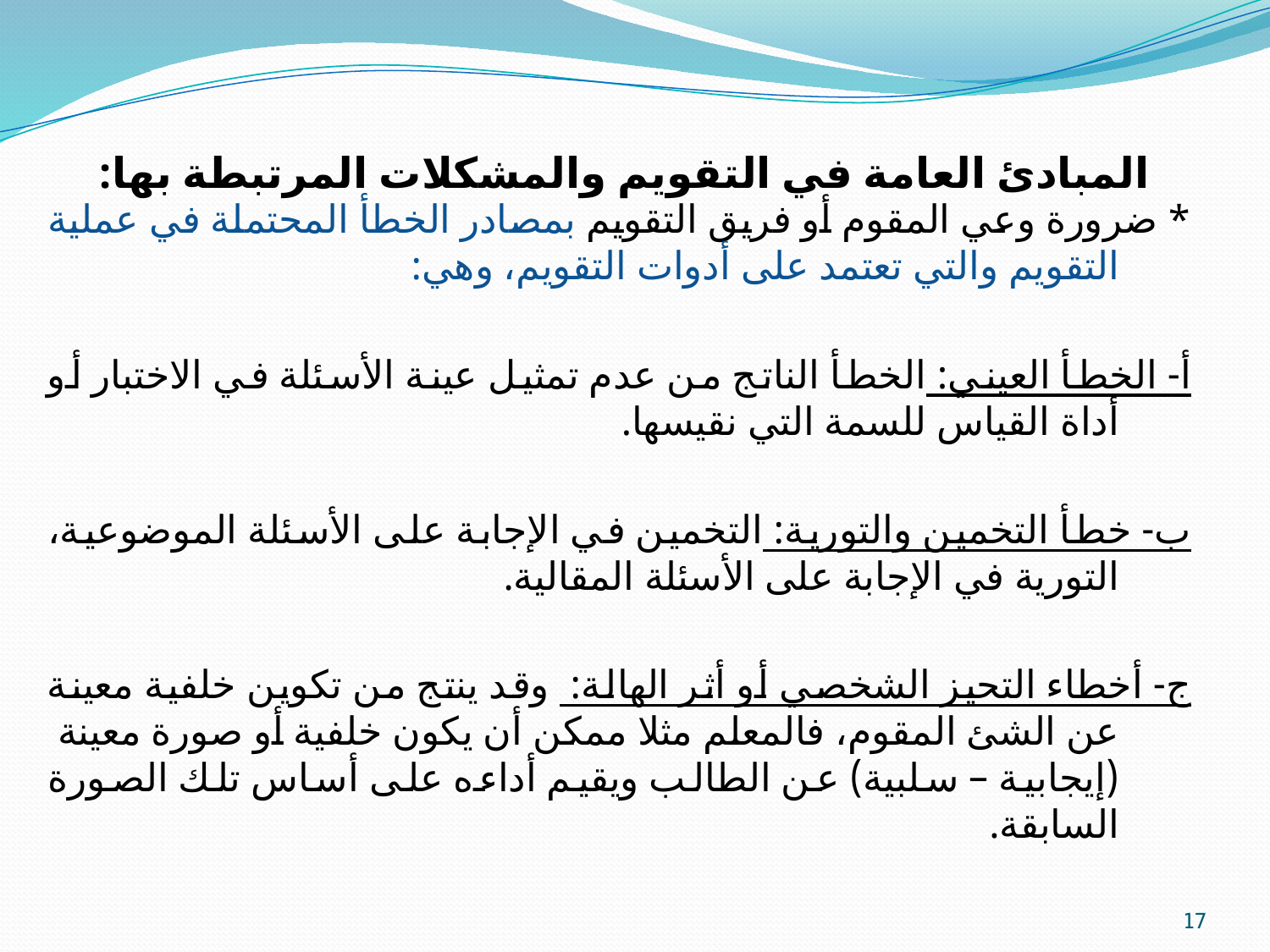

# المبادئ العامة في التقويم والمشكلات المرتبطة بها:
* ضرورة وعي المقوم أو فريق التقويم بمصادر الخطأ المحتملة في عملية التقويم والتي تعتمد على أدوات التقويم، وهي:

أ- الخطأ العيني: الخطأ الناتج من عدم تمثيل عينة الأسئلة في الاختبار أو أداة القياس للسمة التي نقيسها.

ب- خطأ التخمين والتورية: التخمين في الإجابة على الأسئلة الموضوعية، التورية في الإجابة على الأسئلة المقالية.

ج- أخطاء التحيز الشخصي أو أثر الهالة:  وقد ينتج من تكوين خلفية معينة عن الشئ المقوم، فالمعلم مثلا ممكن أن يكون خلفية أو صورة معينة  (إيجابية – سلبية) عن الطالب ويقيم أداءه على أساس تلك الصورة السابقة.
17